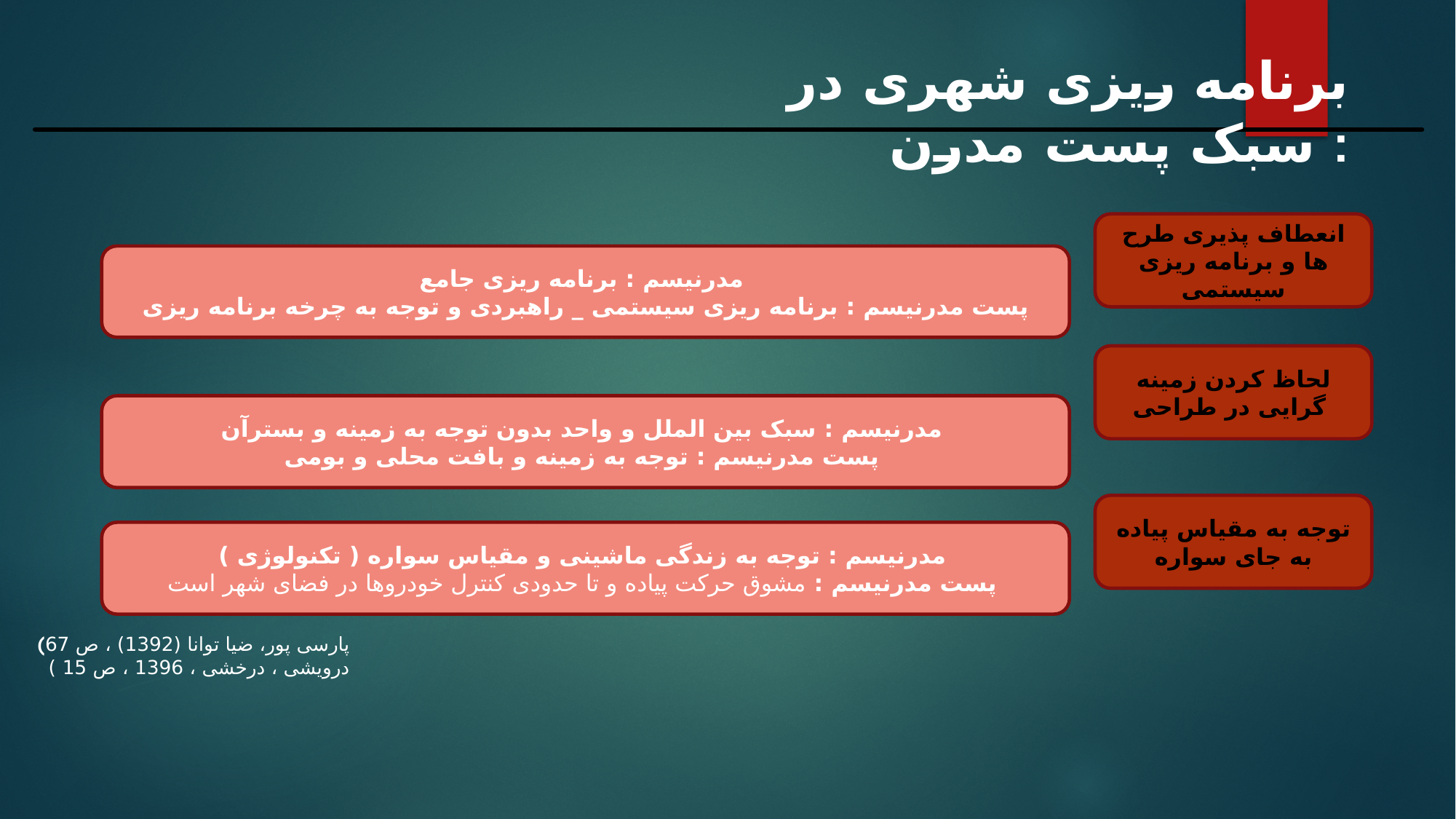

برنامه ریزی شهری در  سبک پست مدرن :
انعطاف پذیری طرح ها و برنامه ریزی سیستمی
مدرنیسم : برنامه ریزی جامع
پست مدرنیسم : برنامه ریزی سیستمی _ راهبردی و توجه به چرخه برنامه ریزی
لحاظ کردن زمینه گرایی در طراحی
مدرنیسم : سبک بین الملل و واحد بدون توجه به زمینه و بسترآن
پست مدرنیسم : توجه به زمینه و بافت محلی و بومی
توجه به مقیاس پیاده به جای سواره
مدرنیسم : توجه به زندگی ماشینی و مقیاس سواره ( تکنولوژی )
پست مدرنیسم : مشوق حرکت پیاده و تا حدودی کنترل خودروها در فضای شهر است
(پارسی پور، ضیا توانا (1392) ، ص 67
درویشی ، درخشی ، 1396 ، ص 15 )